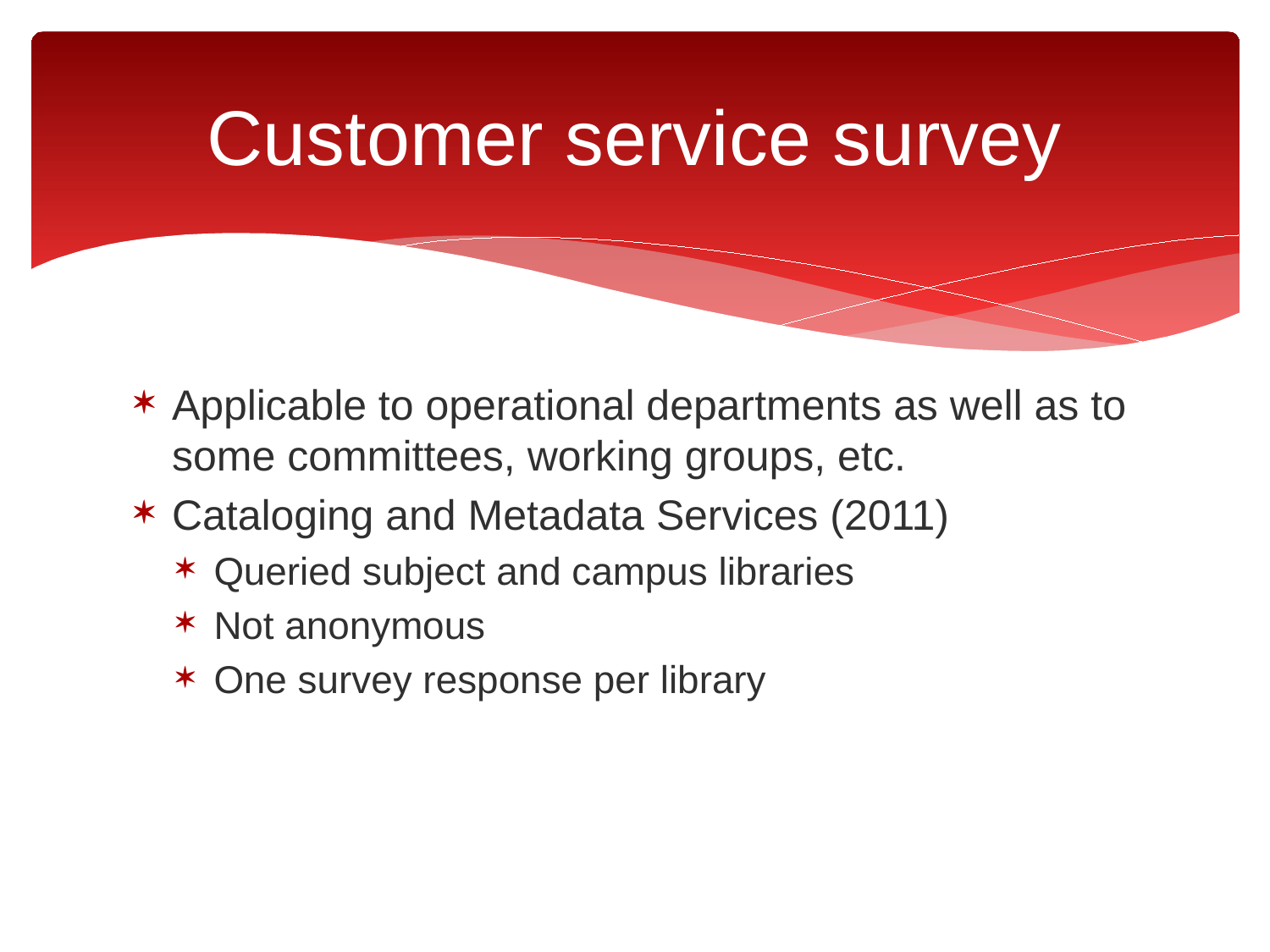

# Customer service survey
Applicable to operational departments as well as to some committees, working groups, etc.
Cataloging and Metadata Services (2011)
Queried subject and campus libraries
Not anonymous
One survey response per library